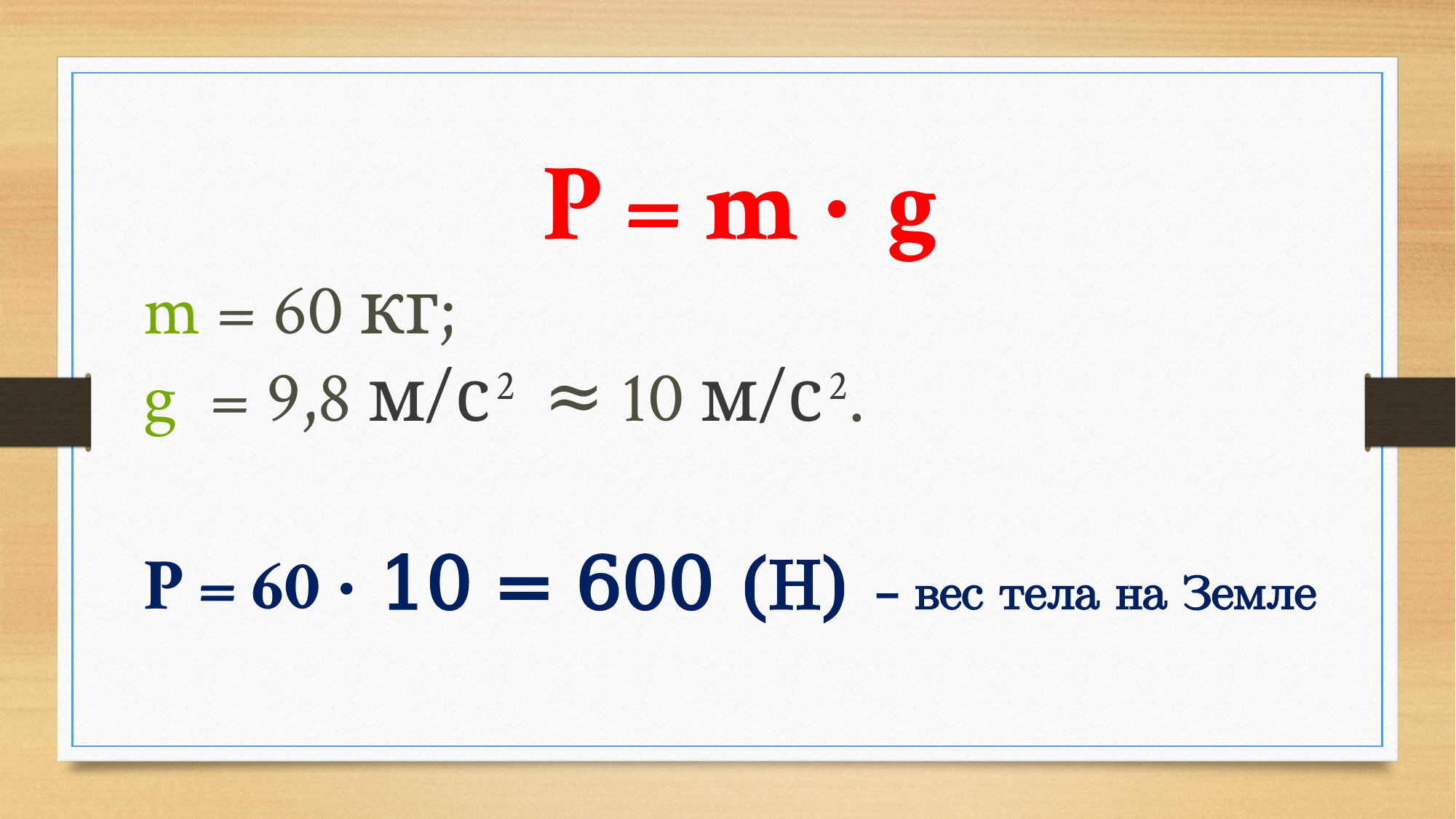

P = m ⋅ g
m = 60 кг;
g  = 9,8 м/с2   ≈ 10 м/с2.
P = 60 ⋅ 10 = 600 (Н) – вес тела на Земле